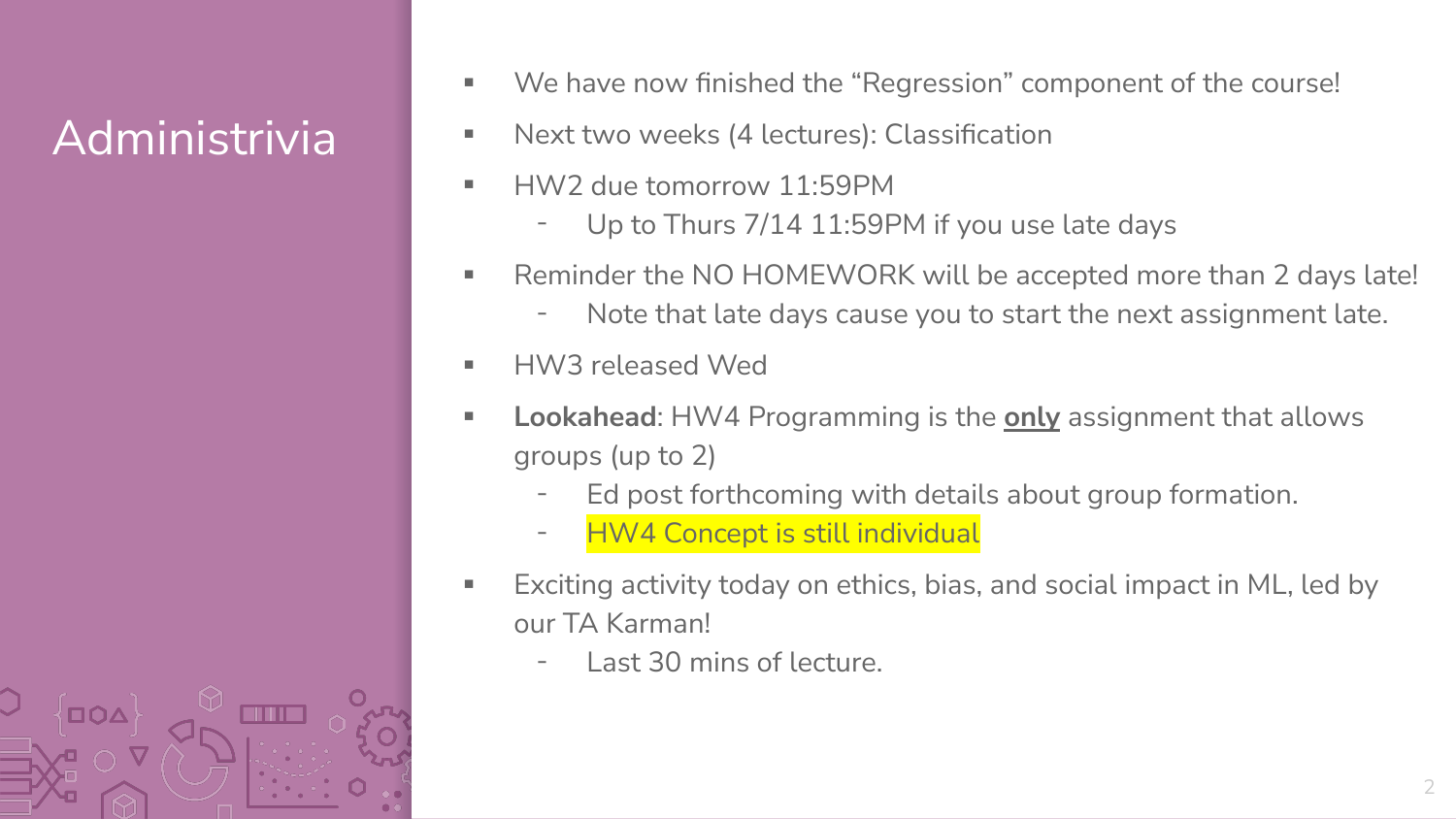

We have now finished the “Regression” component of the course!
Next two weeks (4 lectures): Classification
HW2 due tomorrow 11:59PM
Up to Thurs 7/14 11:59PM if you use late days
Reminder the NO HOMEWORK will be accepted more than 2 days late!
Note that late days cause you to start the next assignment late.
HW3 released Wed
Lookahead: HW4 Programming is the only assignment that allows groups (up to 2)
Ed post forthcoming with details about group formation.
HW4 Concept is still individual
Exciting activity today on ethics, bias, and social impact in ML, led by our TA Karman!
Last 30 mins of lecture.
# Administrivia
2